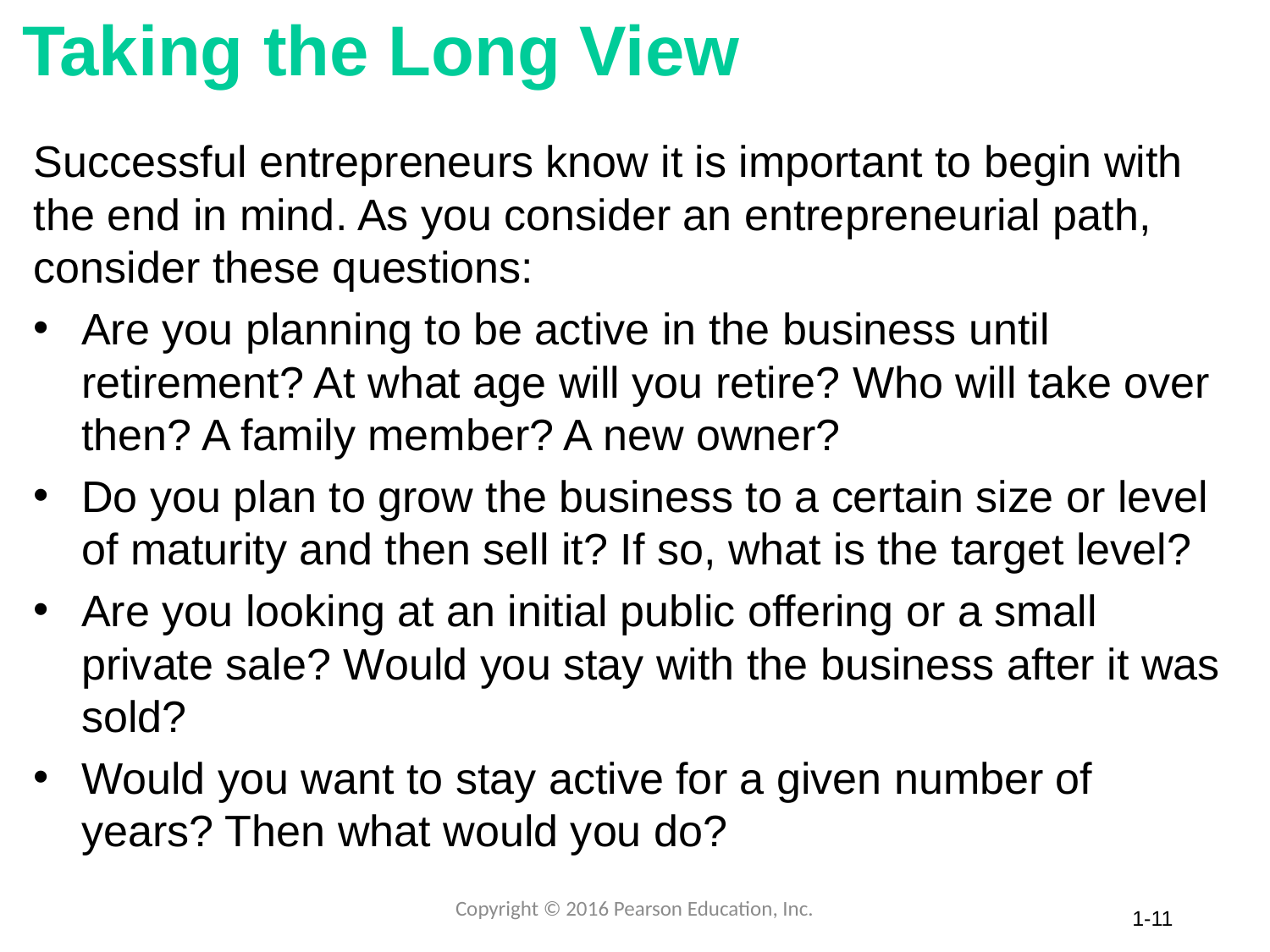

# Taking the Long View
Successful entrepreneurs know it is important to begin with the end in mind. As you consider an entrepreneurial path, consider these questions:
Are you planning to be active in the business until retirement? At what age will you retire? Who will take over then? A family member? A new owner?
Do you plan to grow the business to a certain size or level of maturity and then sell it? If so, what is the target level?
Are you looking at an initial public offering or a small private sale? Would you stay with the business after it was sold?
Would you want to stay active for a given number of years? Then what would you do?
Copyright © 2016 Pearson Education, Inc.